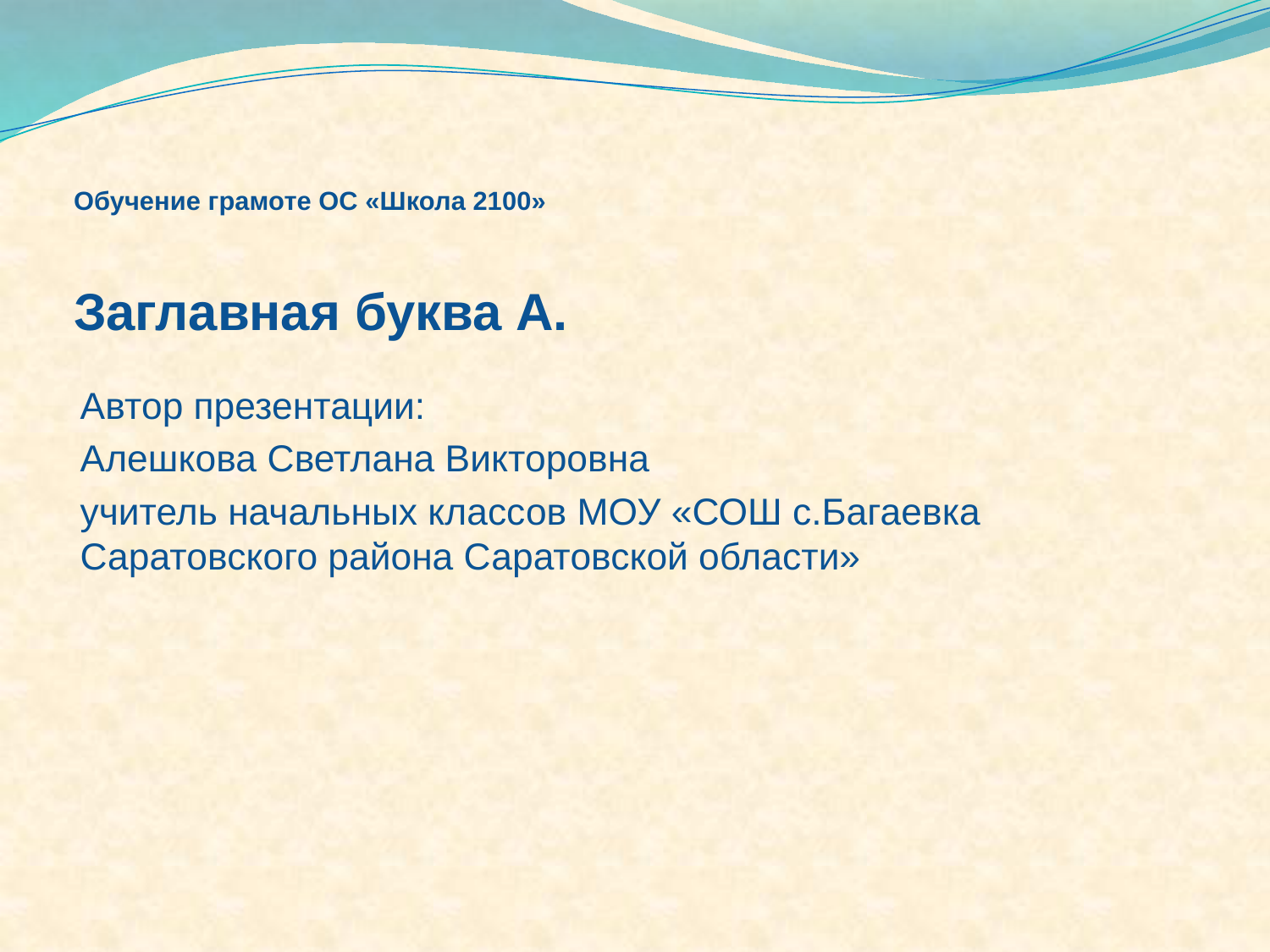

# Обучение грамоте ОС «Школа 2100» Заглавная буква А.
Автор презентации:
Алешкова Светлана Викторовна
учитель начальных классов МОУ «СОШ с.Багаевка Саратовского района Саратовской области»